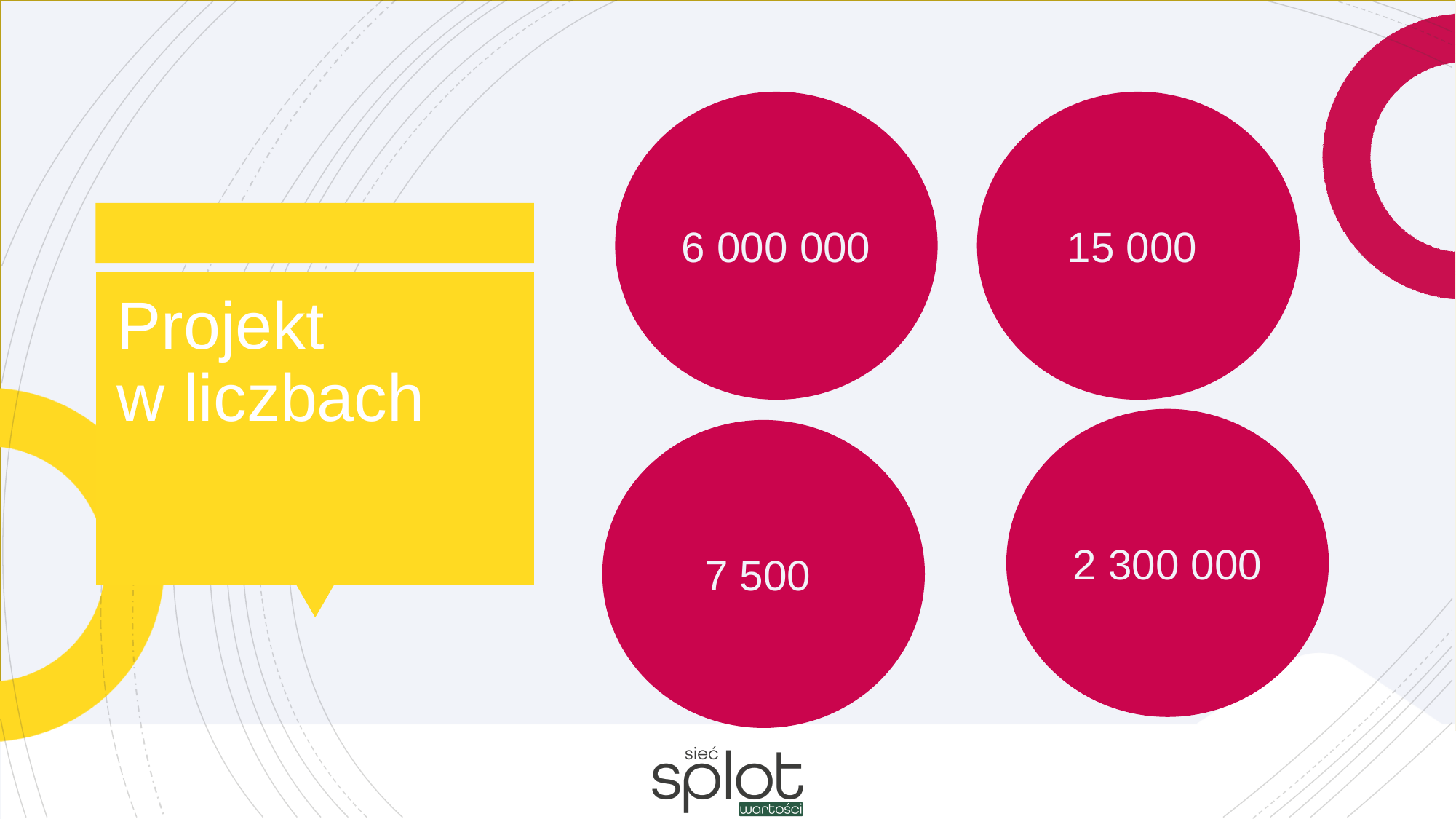

6 000 000
15 000
# Projekt w liczbach
2 300 000
7 500